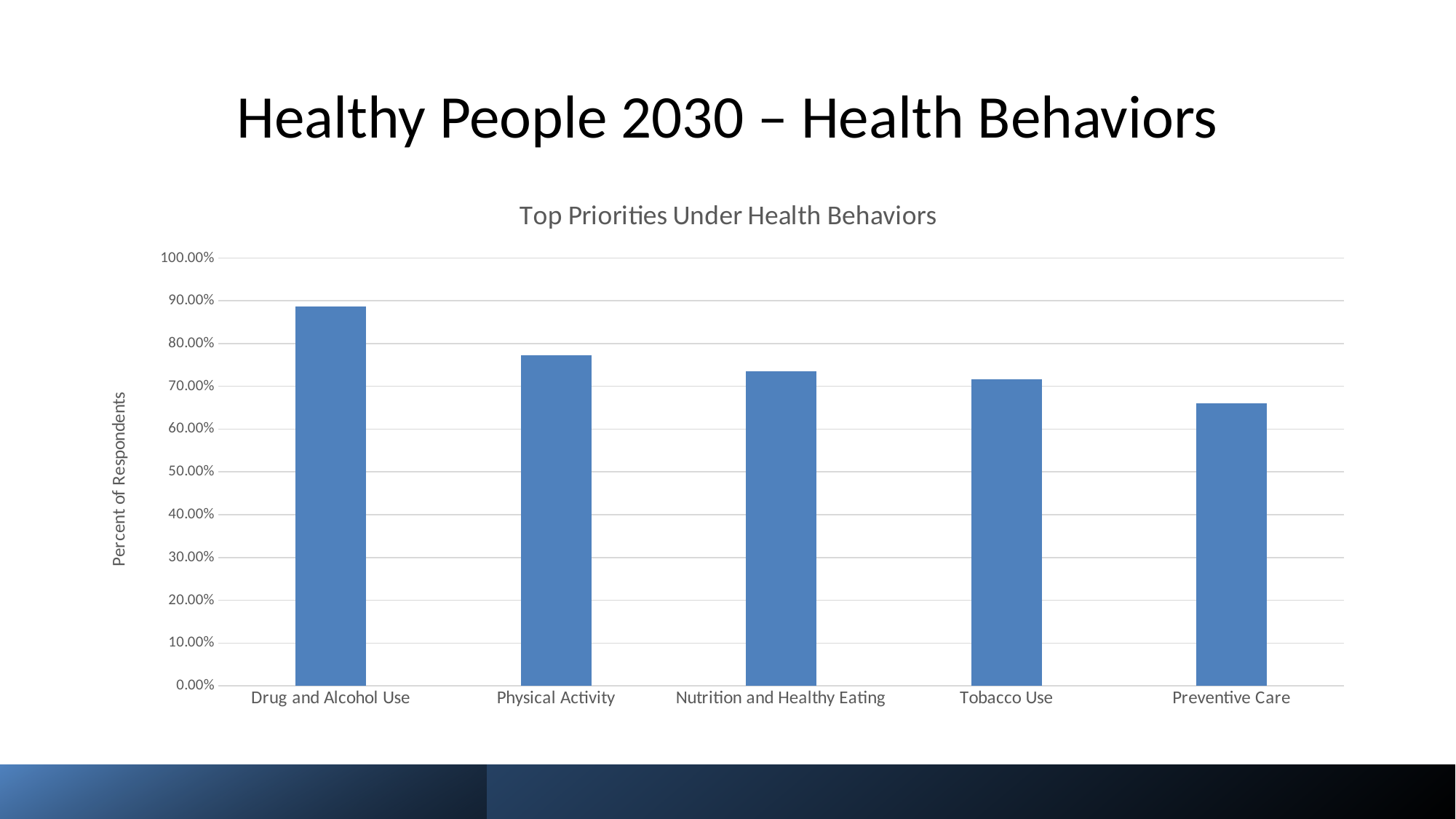

# Healthy People 2030 – Health Behaviors

### Chart: Top Priorities Under Health Behaviors

| Category |  |
|---|---|
| Drug and Alcohol Use | 0.8867924528301887 |
| Physical Activity | 0.7735849056603774 |
| Nutrition and Healthy Eating | 0.7358490566037735 |
| Tobacco Use | 0.7169811320754716 |
| Preventive Care | 0.660377358490566 |